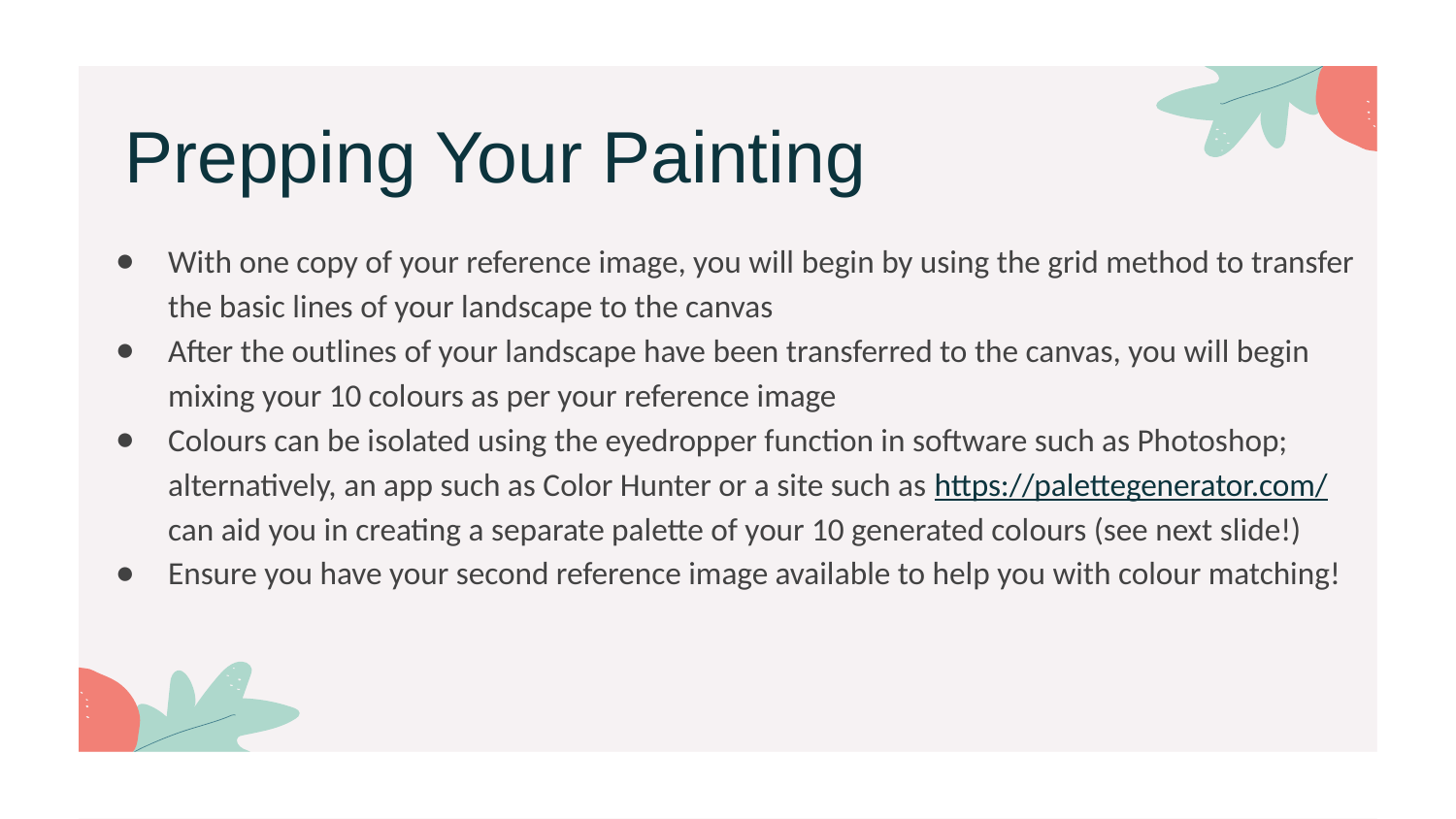

Prepping Your Painting
With one copy of your reference image, you will begin by using the grid method to transfer the basic lines of your landscape to the canvas
After the outlines of your landscape have been transferred to the canvas, you will begin mixing your 10 colours as per your reference image
Colours can be isolated using the eyedropper function in software such as Photoshop; alternatively, an app such as Color Hunter or a site such as https://palettegenerator.com/  can aid you in creating a separate palette of your 10 generated colours (see next slide!)
Ensure you have your second reference image available to help you with colour matching!